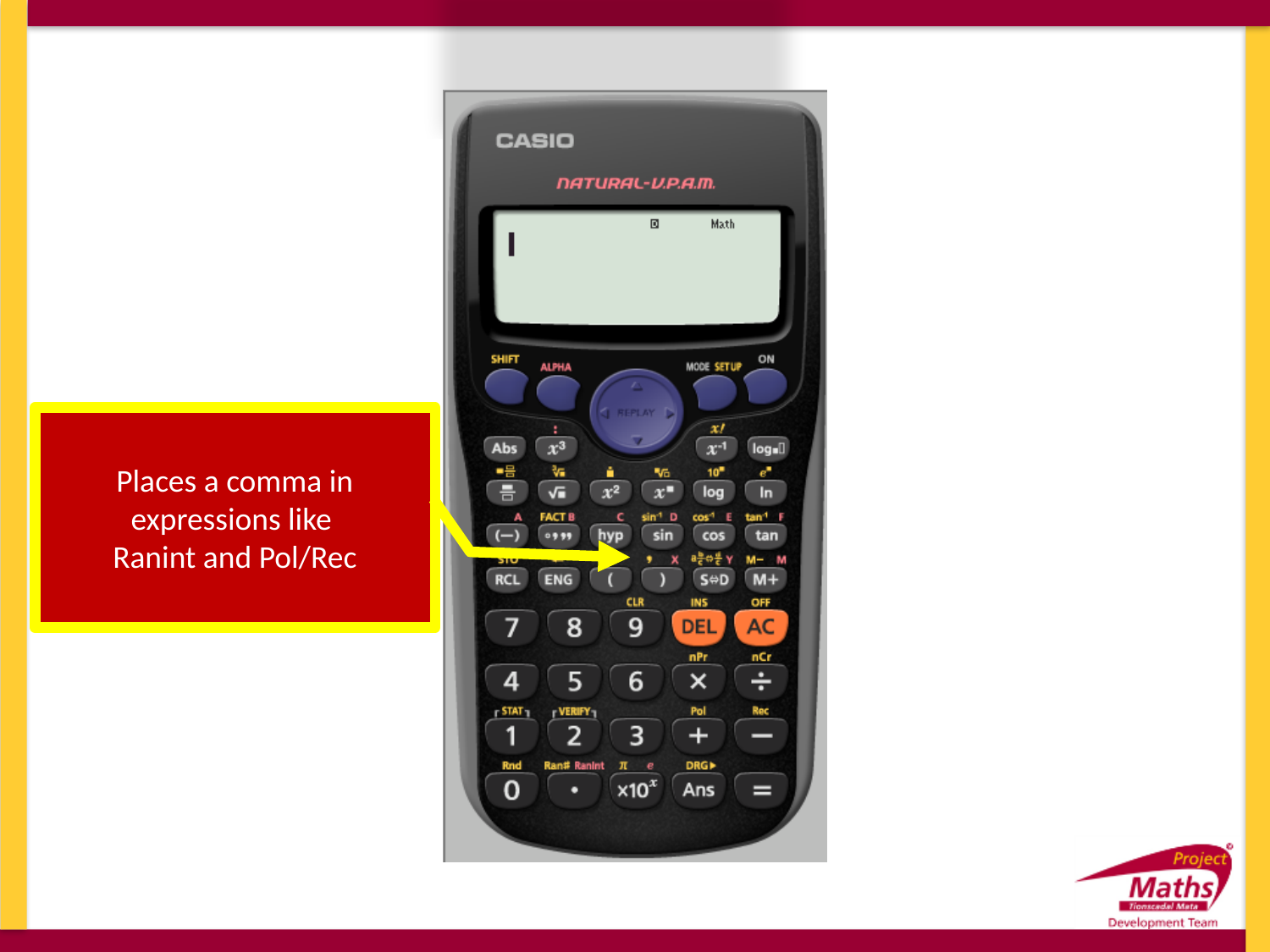

Places a comma in expressions like
Ranint and Pol/Rec